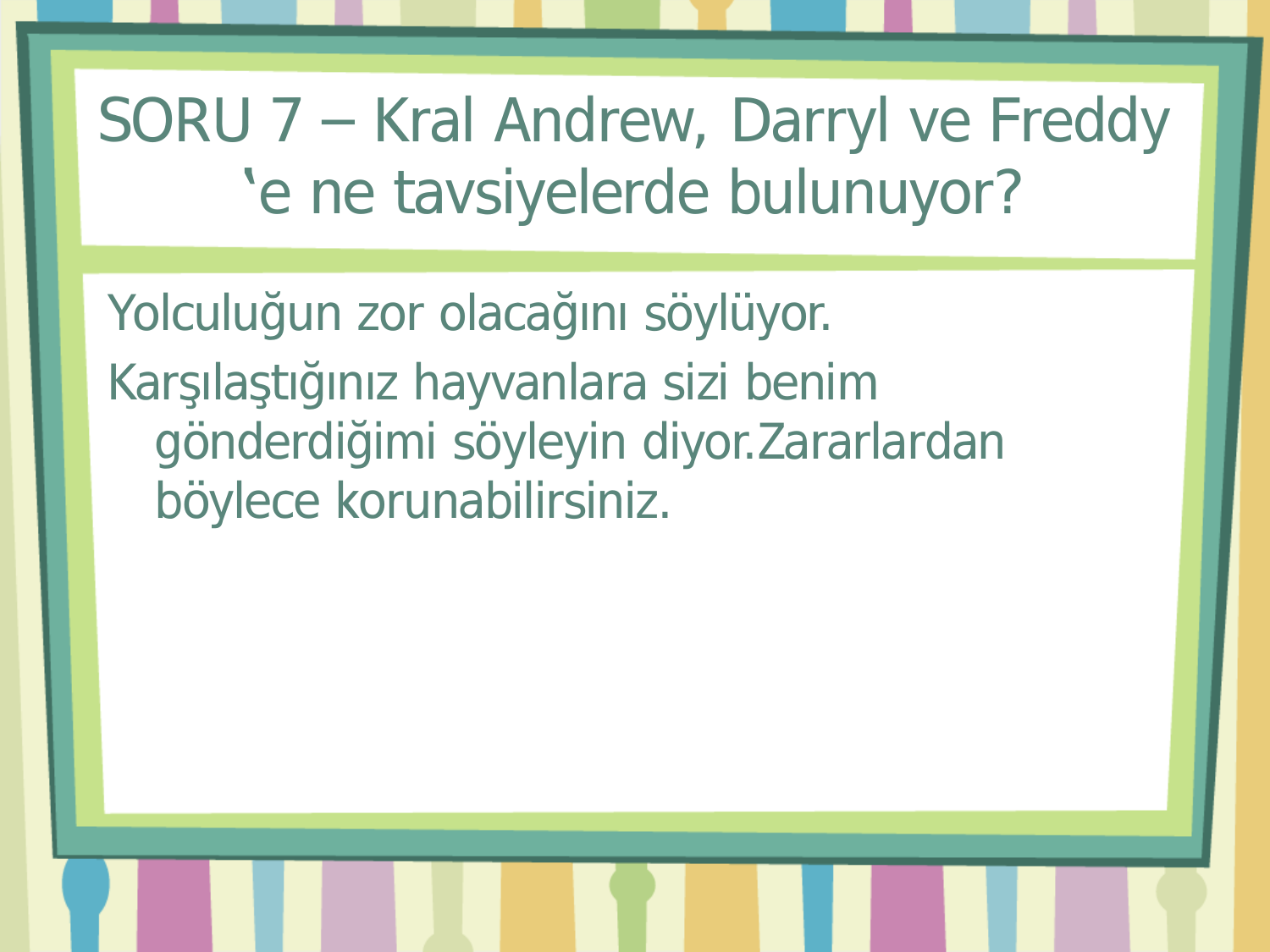

# SORU 7 – Kral Andrew, Darryl ve Freddy ‘e ne tavsiyelerde bulunuyor?
Yolculuğun zor olacağını söylüyor.
Karşılaştığınız hayvanlara sizi benim gönderdiğimi söyleyin diyor.Zararlardan böylece korunabilirsiniz.